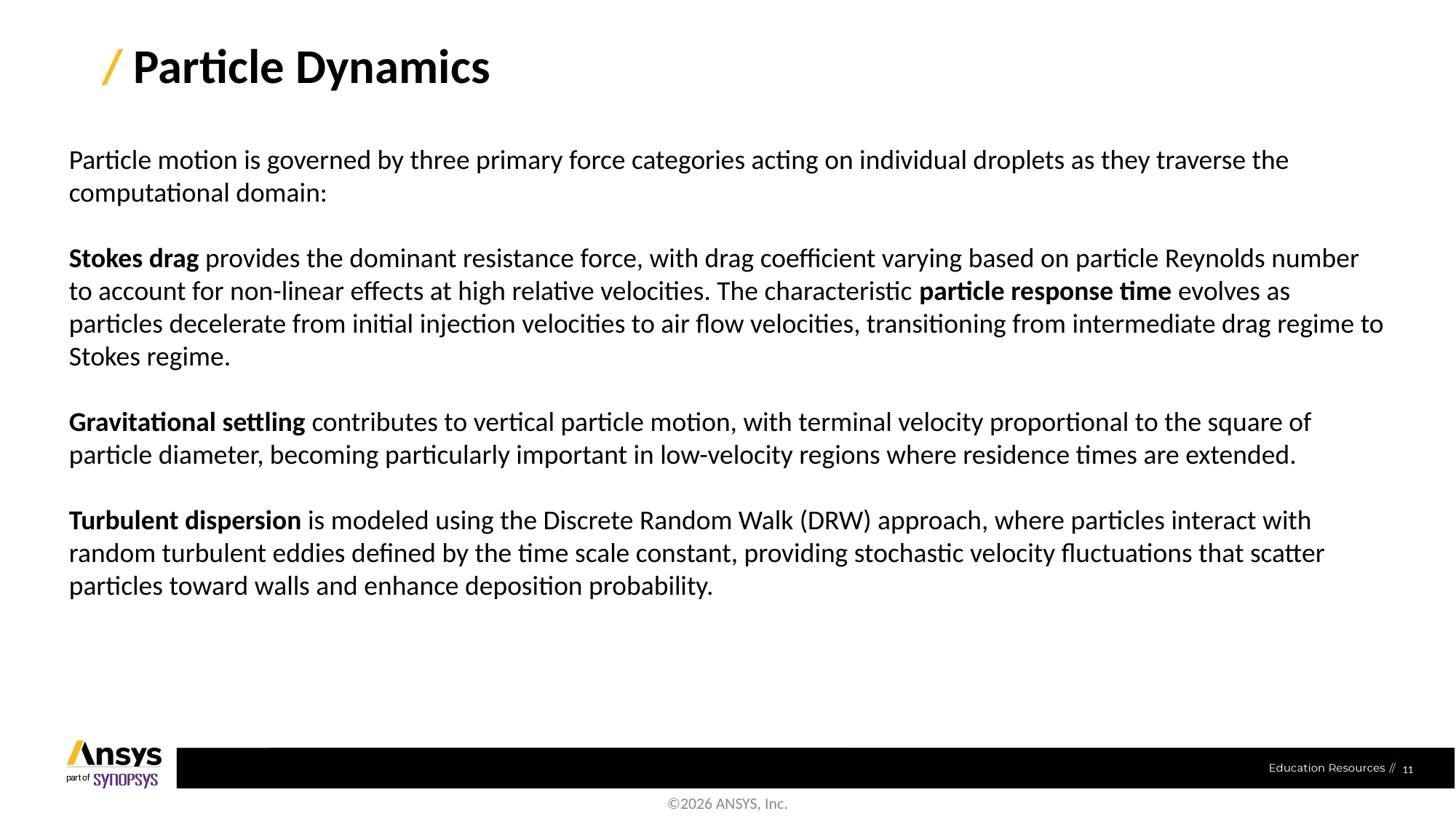

/ Particle Dynamics

Particle motion is governed by three primary force categories acting on individual droplets as they traverse the computational domain:

Stokes drag provides the dominant resistance force, with drag coefficient varying based on particle Reynolds number to account for non-linear effects at high relative velocities. The characteristic particle response time evolves as particles decelerate from initial injection velocities to air flow velocities, transitioning from intermediate drag regime to Stokes regime.

Gravitational settling contributes to vertical particle motion, with terminal velocity proportional to the square of particle diameter, becoming particularly important in low-velocity regions where residence times are extended.

Turbulent dispersion is modeled using the Discrete Random Walk (DRW) approach, where particles interact with random turbulent eddies defined by the time scale constant, providing stochastic velocity fluctuations that scatter particles toward walls and enhance deposition probability.
11